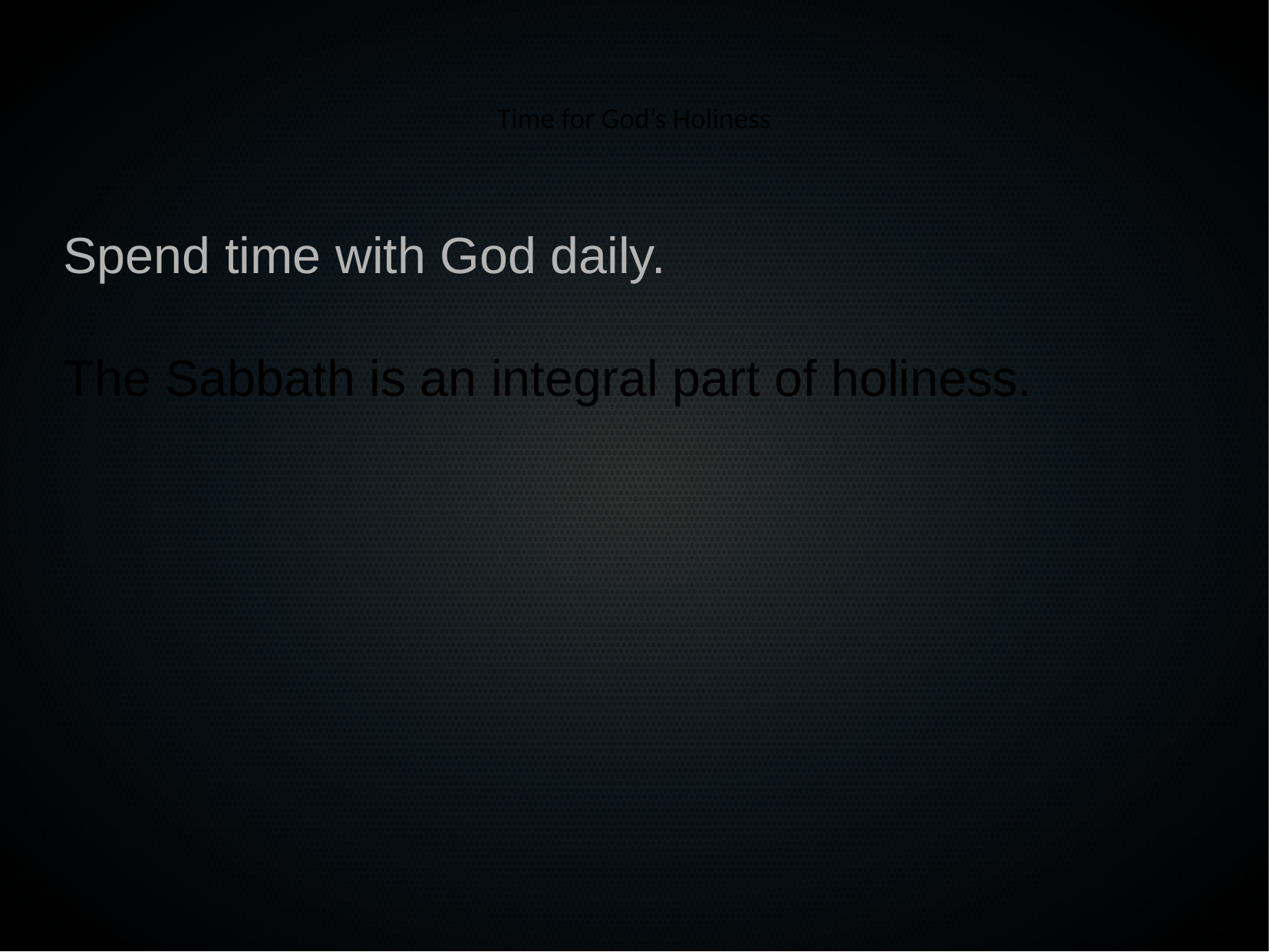

Time for God’s Holiness
Spend time with God daily.

The Sabbath is an integral part of holiness.